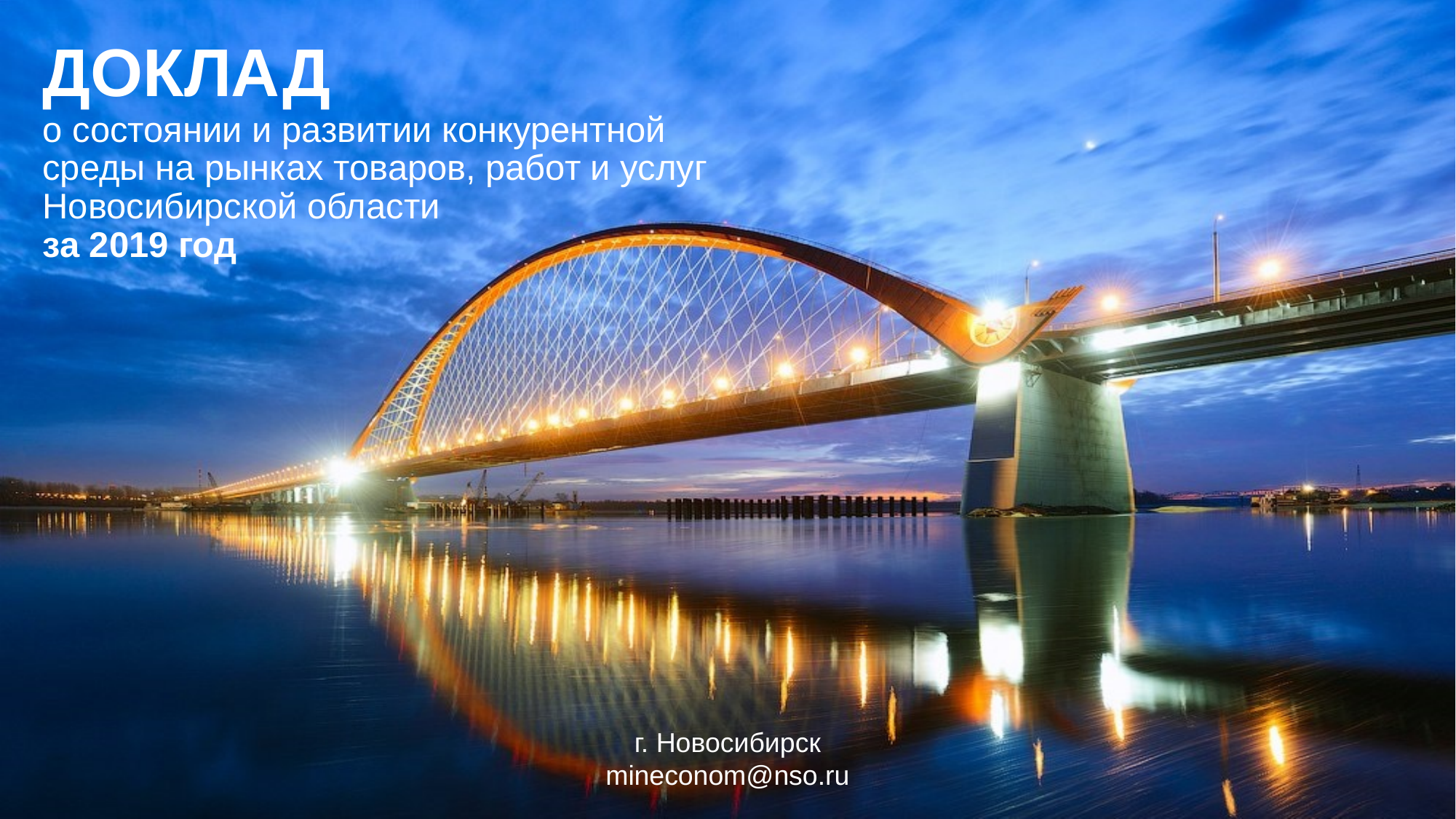

# ДОКЛАД о состоянии и развитии конкурентной среды на рынках товаров, работ и услуг Новосибирской области за 2019 год
г. Новосибирск
mineconom@nso.ru